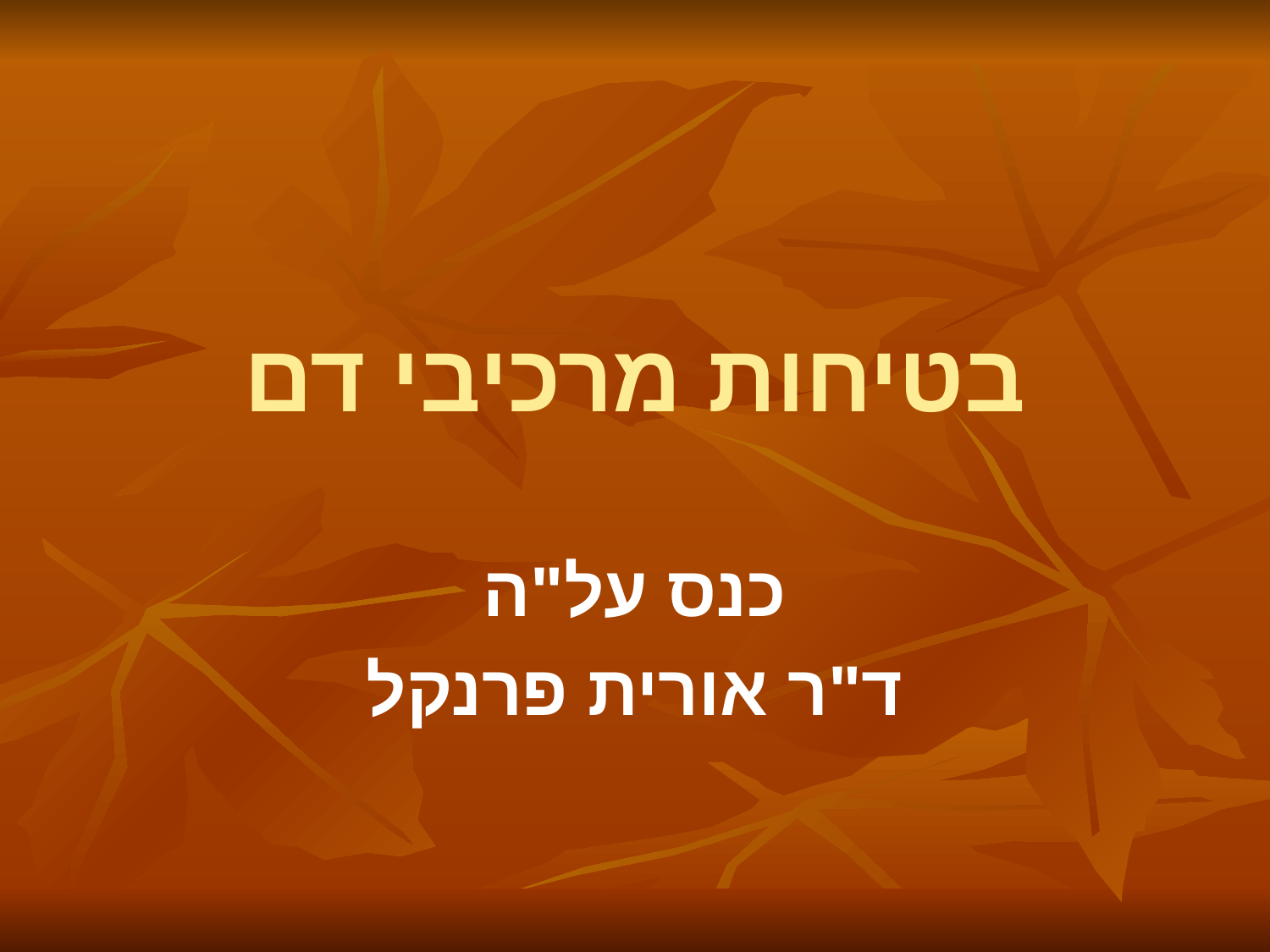

# בטיחות מרכיבי דם
כנס על"ה
ד"ר אורית פרנקל